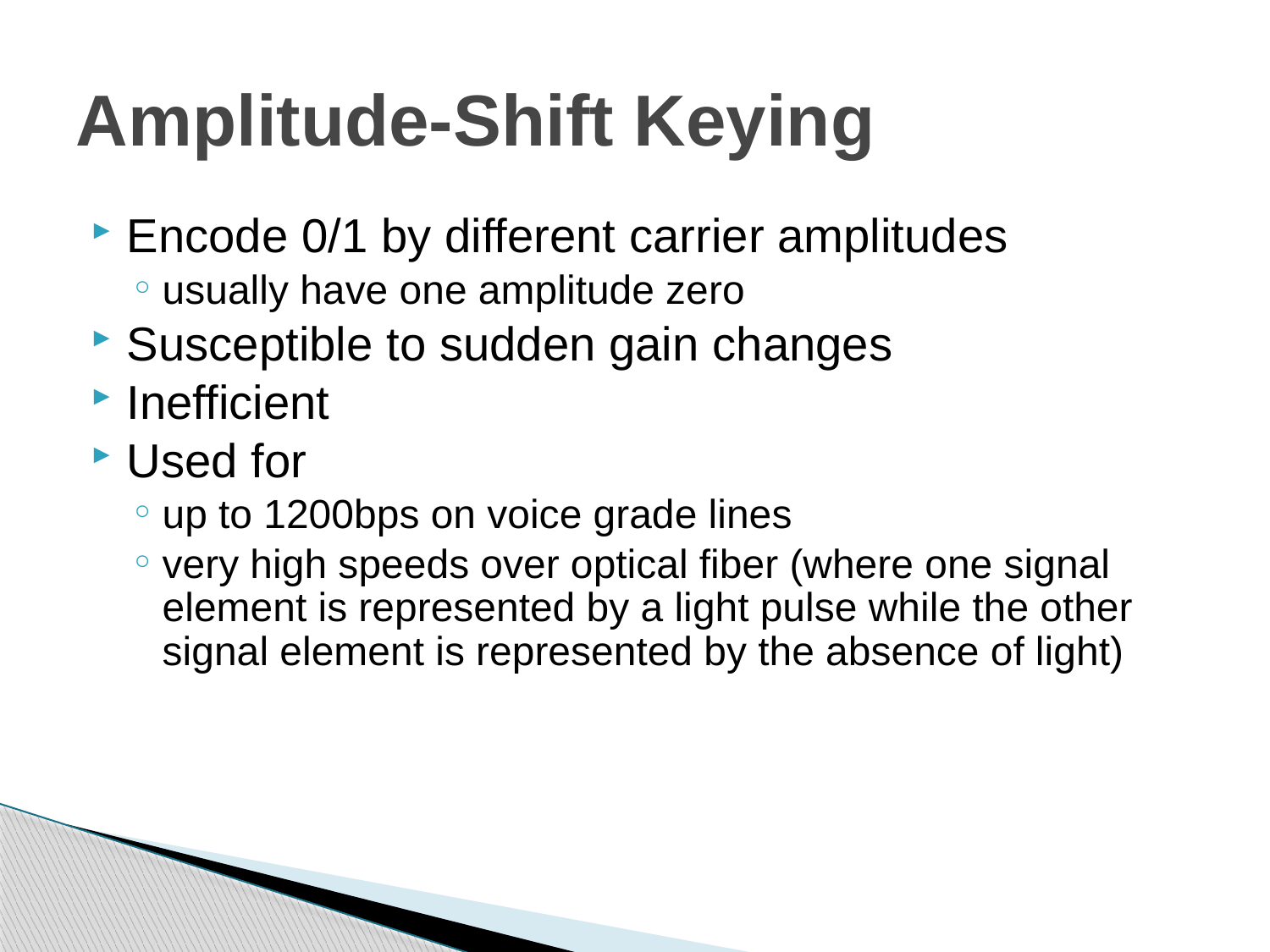

# Amplitude-Shift Keying
Encode 0/1 by different carrier amplitudes
usually have one amplitude zero
Susceptible to sudden gain changes
Inefficient
Used for
up to 1200bps on voice grade lines
very high speeds over optical fiber (where one signal element is represented by a light pulse while the other signal element is represented by the absence of light)